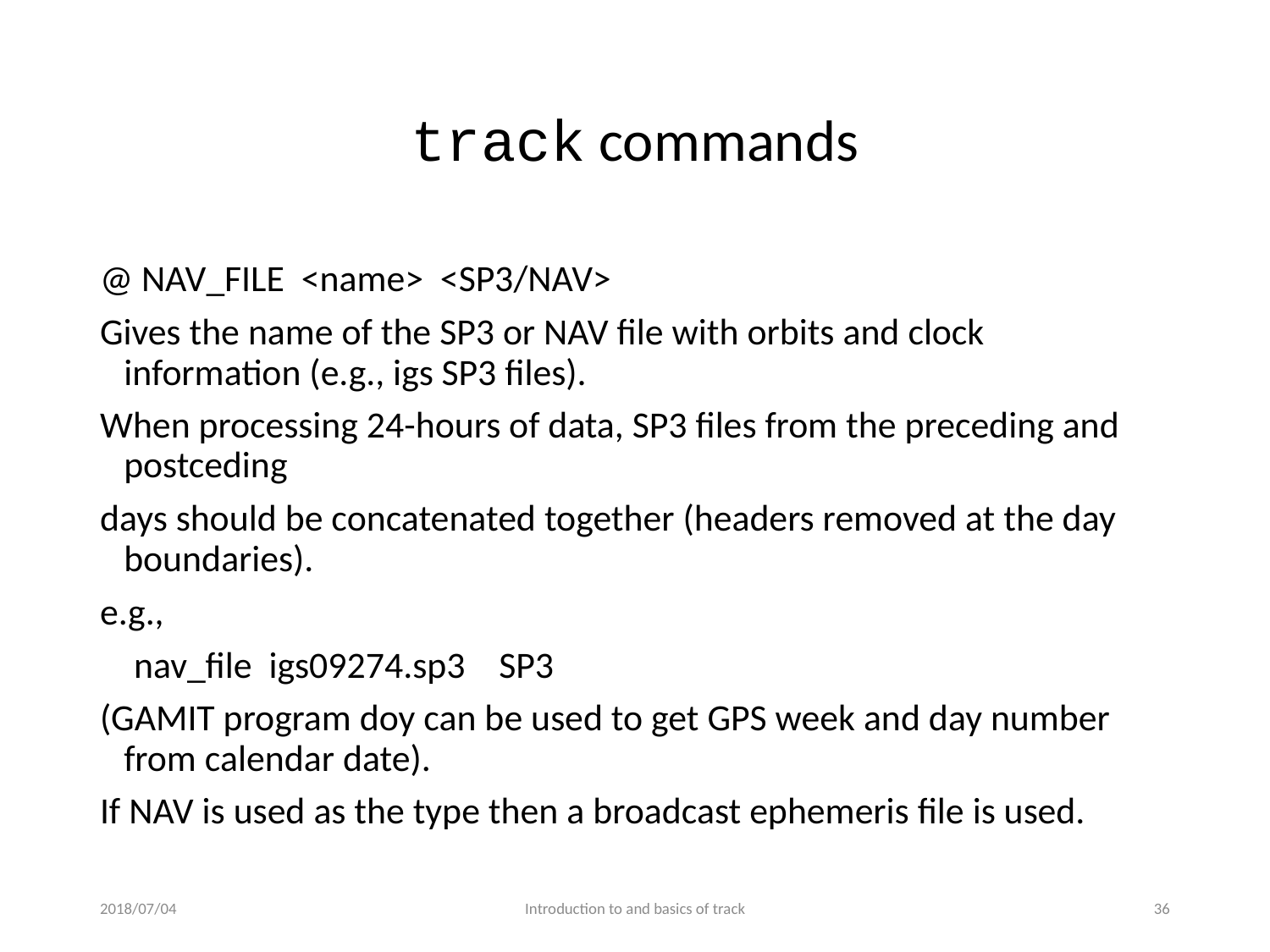

# track commands
@ NAV_FILE  <name>  <SP3/NAV>
Gives the name of the SP3 or NAV file with orbits and clock information (e.g., igs SP3 files).
When processing 24-hours of data, SP3 files from the preceding and postceding
days should be concatenated together (headers removed at the day boundaries).
e.g.,
    nav_file  igs09274.sp3    SP3
(GAMIT program doy can be used to get GPS week and day number from calendar date).
If NAV is used as the type then a broadcast ephemeris file is used.

2018/07/04
Introduction to and basics of track
36